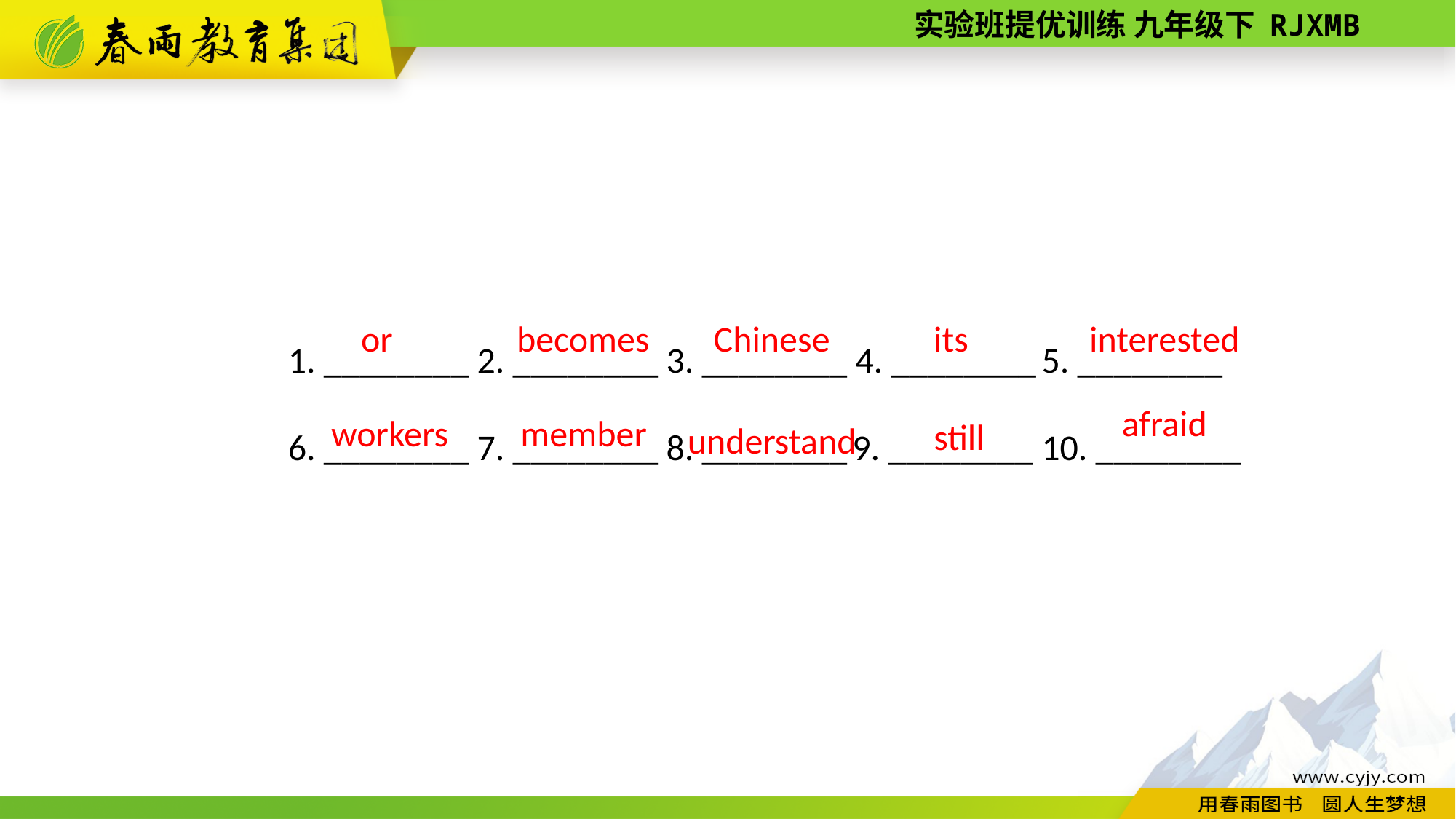

1. ________ 2. ________ 3. ________ 4. ________ 5. ________
6. ________ 7. ________ 8. ________ 9. ________ 10. ________
or
becomes
Chinese
its
interested
afraid
workers
member
still
understand